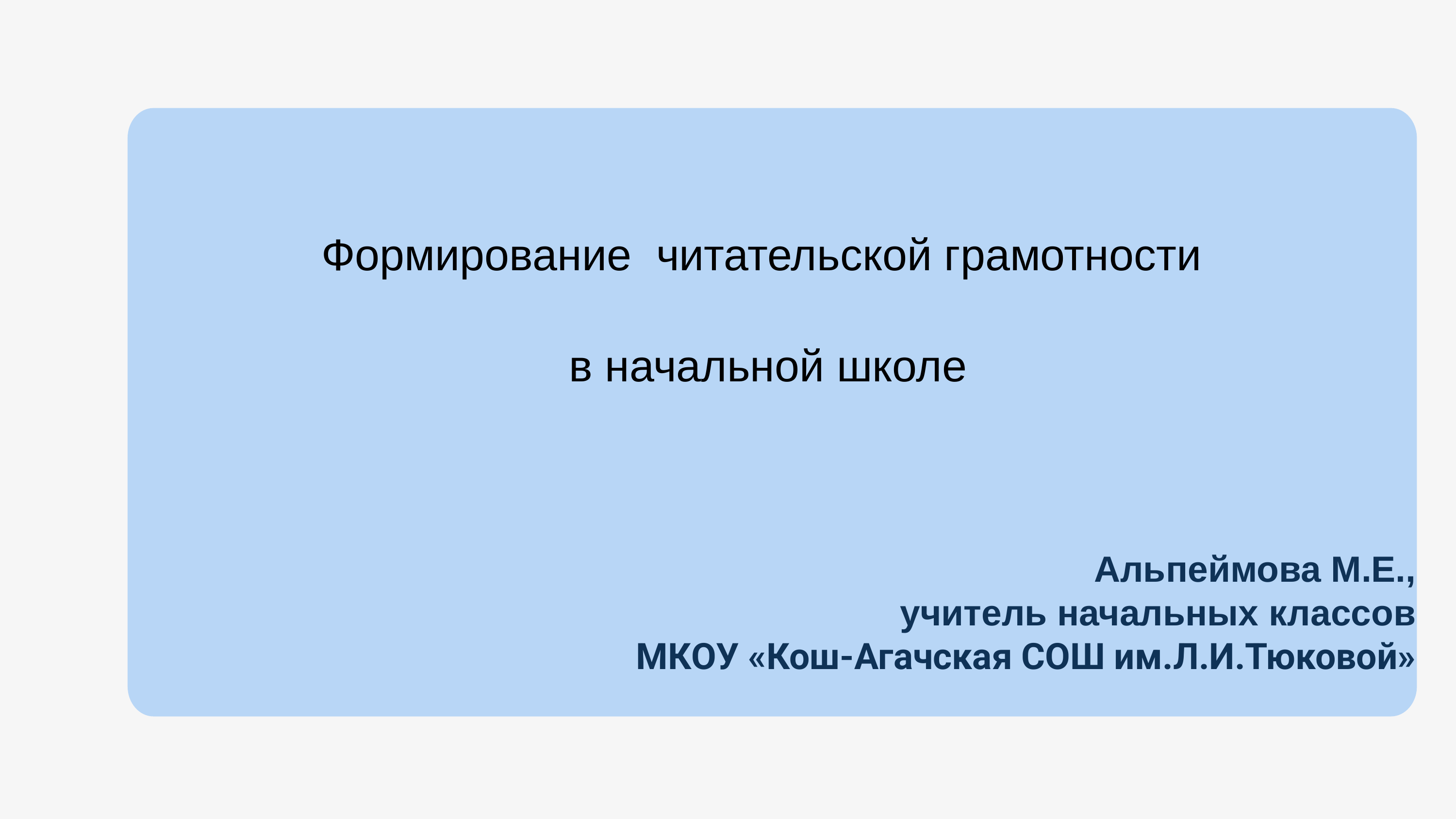

Формирование  читательской грамотности
в начальной школе

Альпеймова М.Е.,
учитель начальных классов
 МКОУ «Кош-Агачская СОШ им.Л.И.Тюковой»